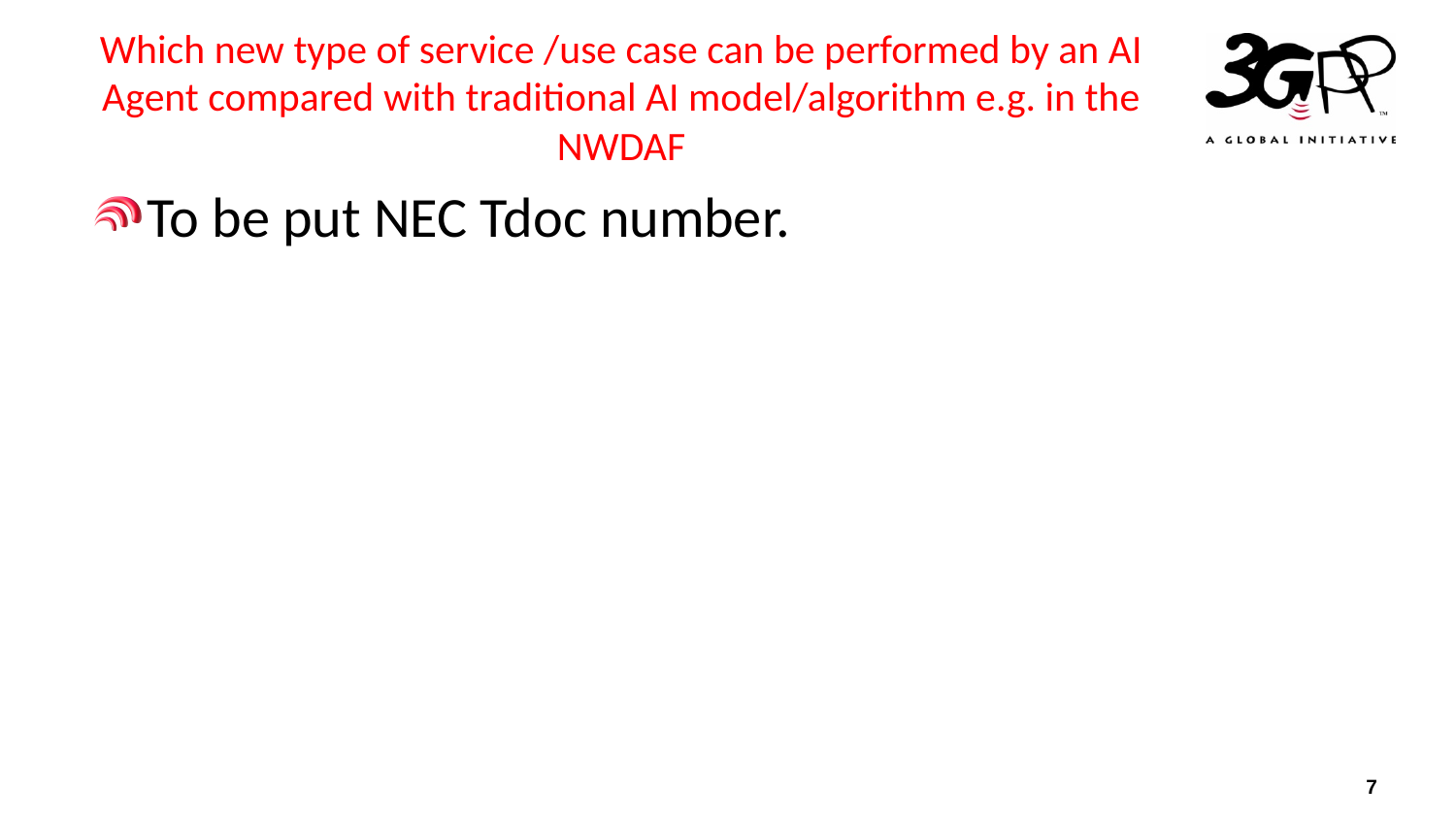

# Which new type of service /use case can be performed by an AI Agent compared with traditional AI model/algorithm e.g. in the NWDAF
To be put NEC Tdoc number.